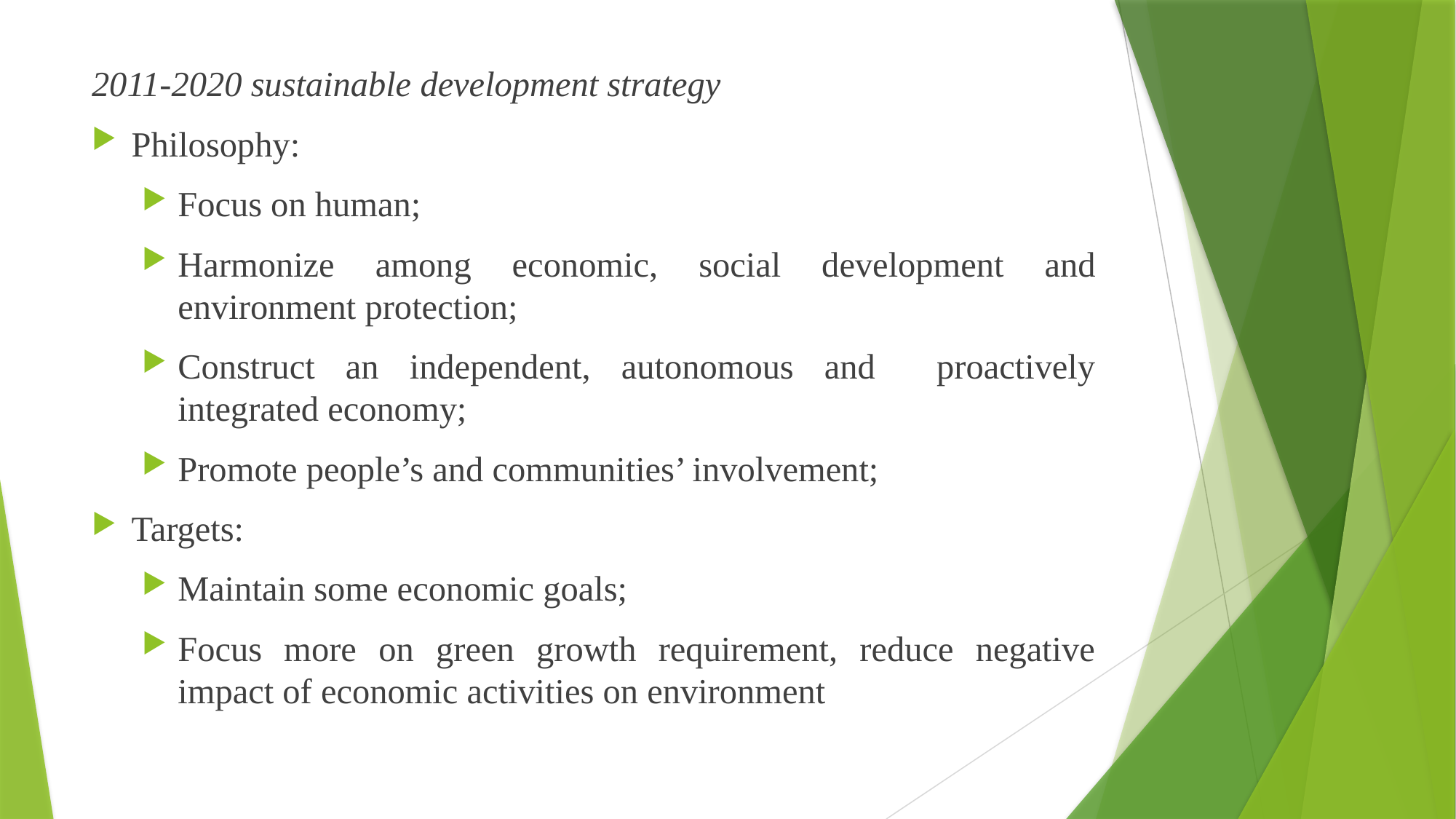

2011-2020 sustainable development strategy
Philosophy:
Focus on human;
Harmonize among economic, social development and environment protection;
Construct an independent, autonomous and  proactively integrated economy;
Promote people’s and communities’ involvement;
Targets:
Maintain some economic goals;
Focus more on green growth requirement, reduce negative impact of economic activities on environment